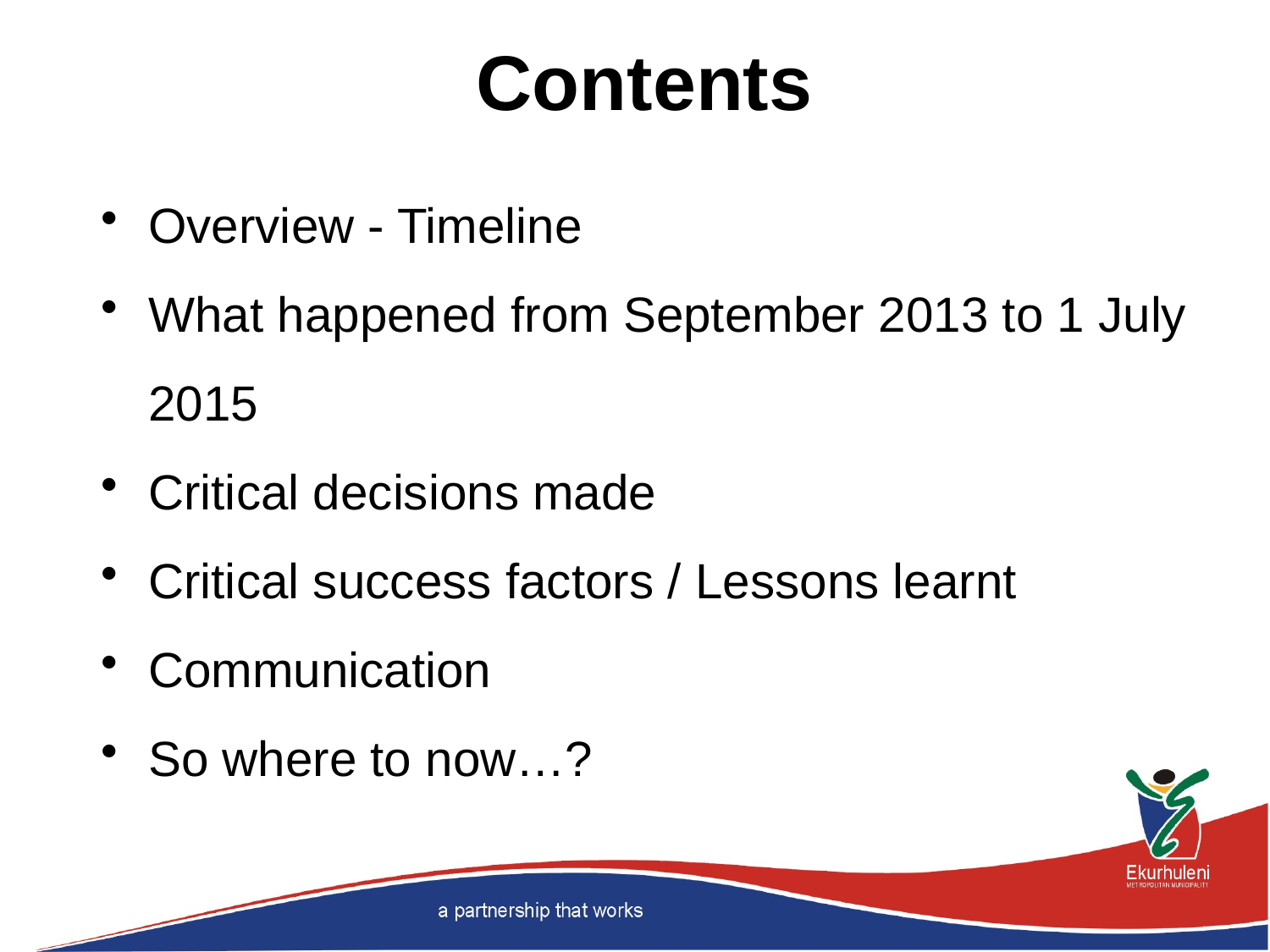

# Contents

Overview - Timeline
What happened from September 2013 to 1 July 2015
Critical decisions made
Critical success factors / Lessons learnt
Communication
So where to now…?